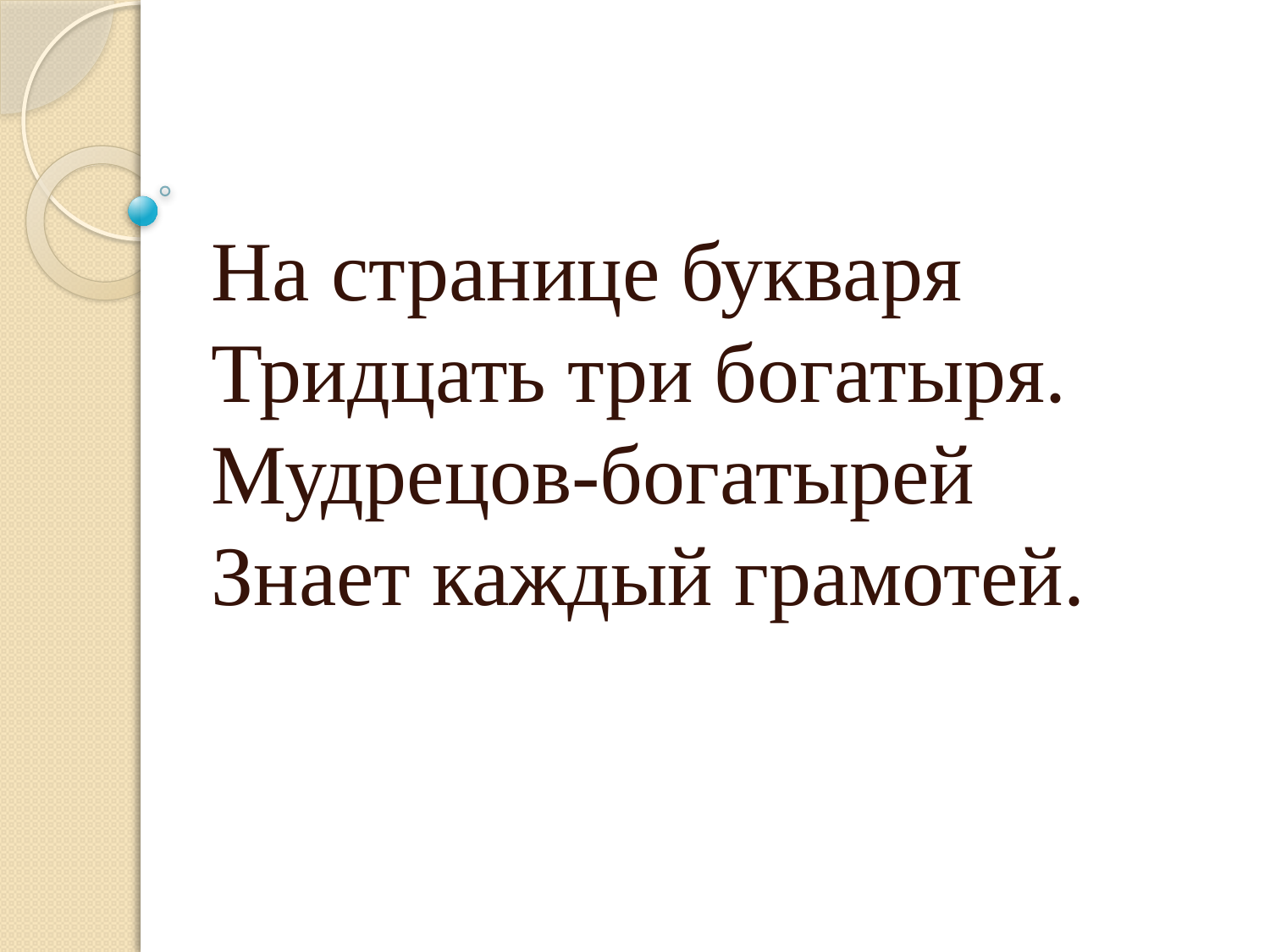

#
На странице букваря 
Тридцать три богатыря. 
Мудрецов-богатырей 
Знает каждый грамотей.